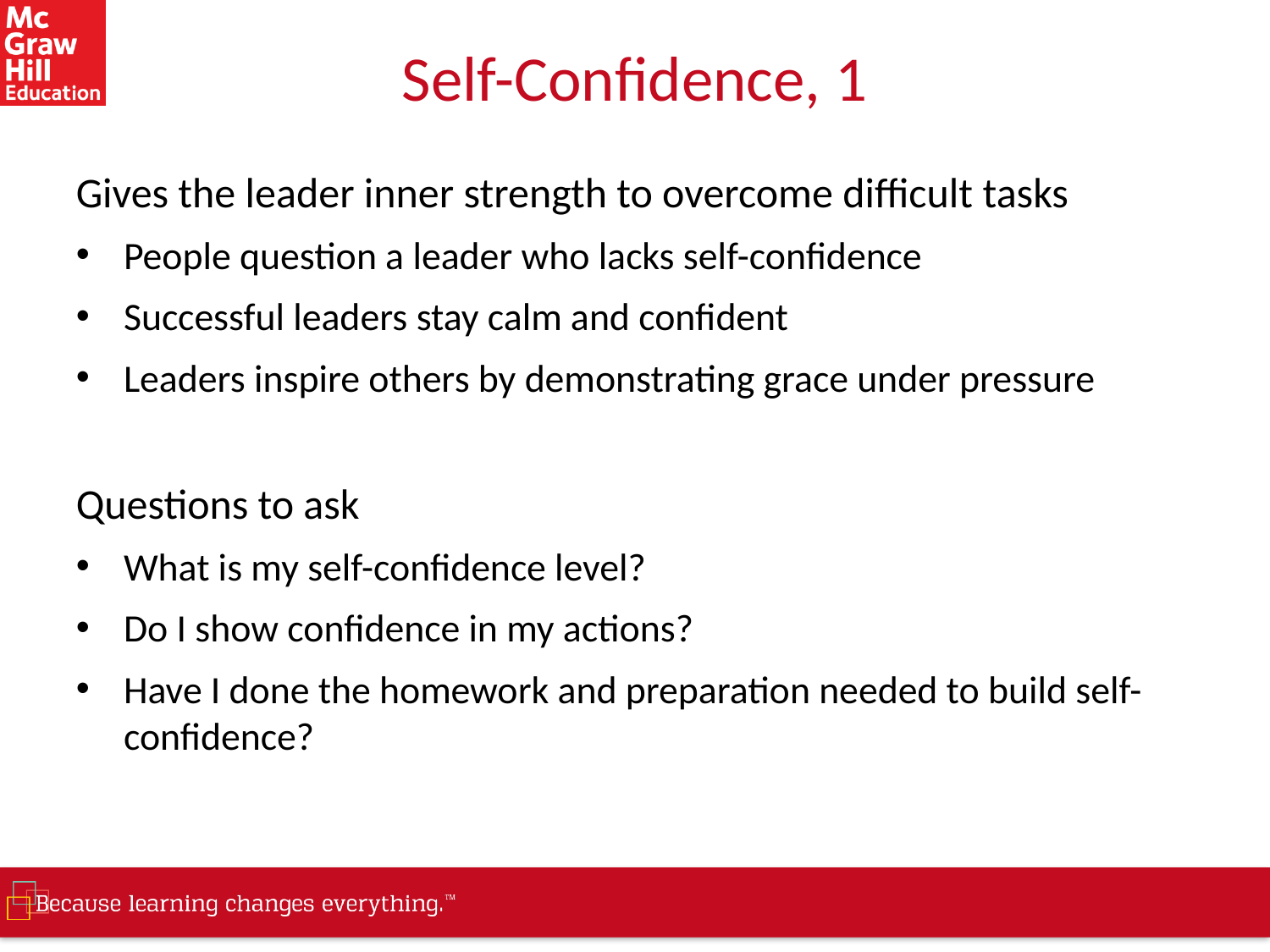

# Self-Confidence, 1
Gives the leader inner strength to overcome difficult tasks
People question a leader who lacks self-confidence
Successful leaders stay calm and confident
Leaders inspire others by demonstrating grace under pressure

Questions to ask
What is my self-confidence level?
Do I show confidence in my actions?
Have I done the homework and preparation needed to build self-confidence?